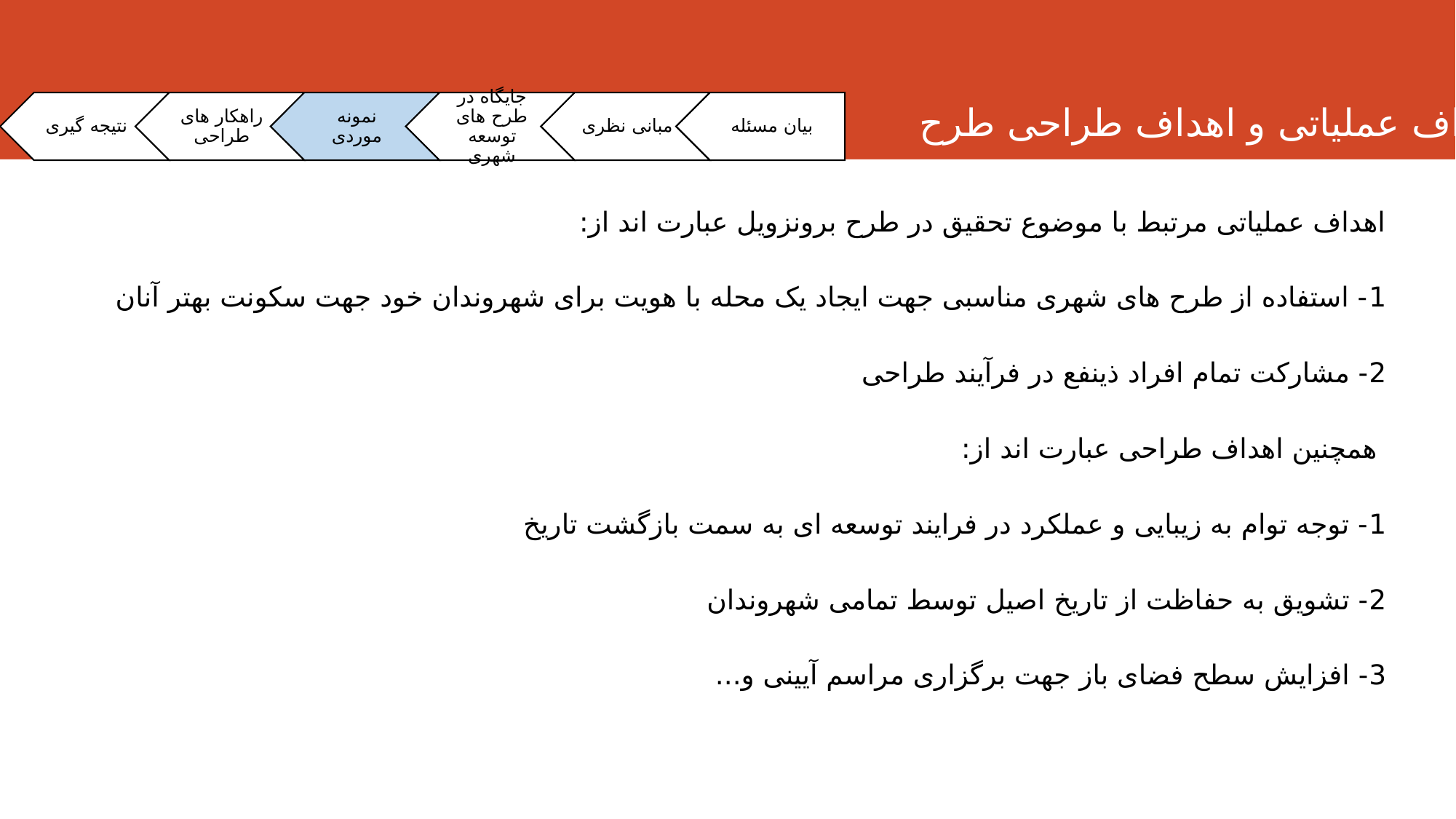

بیان مسئله
مبانی نظری
جایگاه در طرح های توسعه شهری
نمونه موردی
راهکار های طراحی
نتیجه گیری
اهداف عملیاتی و اهداف طراحی طرح
اهداف عملیاتی مرتبط با موضوع تحقیق در طرح برونزویل عبارت اند از:
1- استفاده از طرح های شهری مناسبی جهت ایجاد یک محله با هویت برای شهروندان خود جهت سکونت بهتر آنان
2- مشارکت تمام افراد ذینفع در فرآیند طراحی
 همچنین اهداف طراحی عبارت اند از:
1- توجه توام به زیبایی و عملکرد در فرایند توسعه ای به سمت بازگشت تاریخ
2- تشویق به حفاظت از تاریخ اصیل توسط تمامی شهروندان
3- افزایش سطح فضای باز جهت برگزاری مراسم آیینی و...